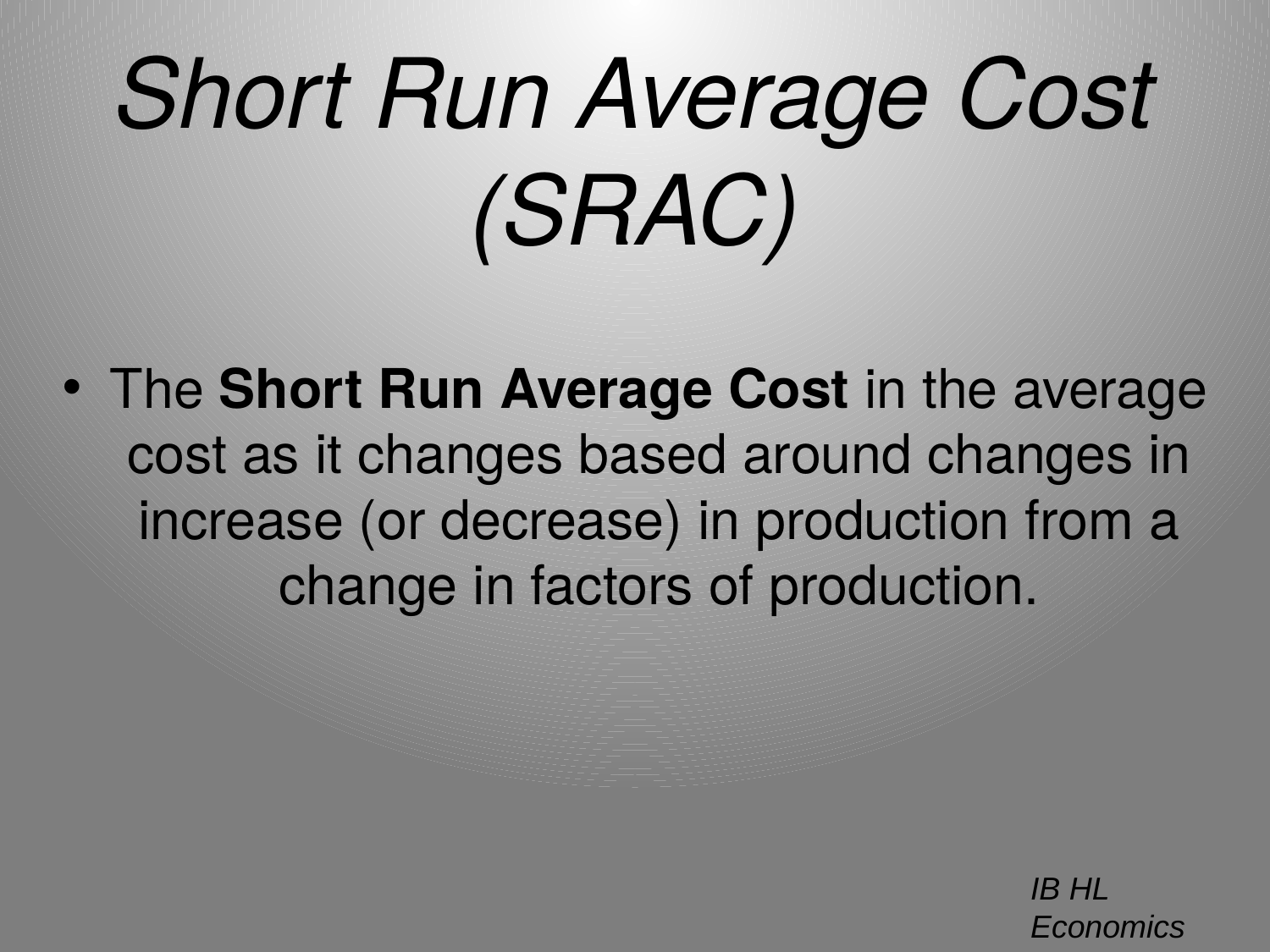

# Short Run Average Cost (SRAC)
The Short Run Average Cost in the average cost as it changes based around changes in increase (or decrease) in production from a change in factors of production.
IB HL Economics
Will Congleton